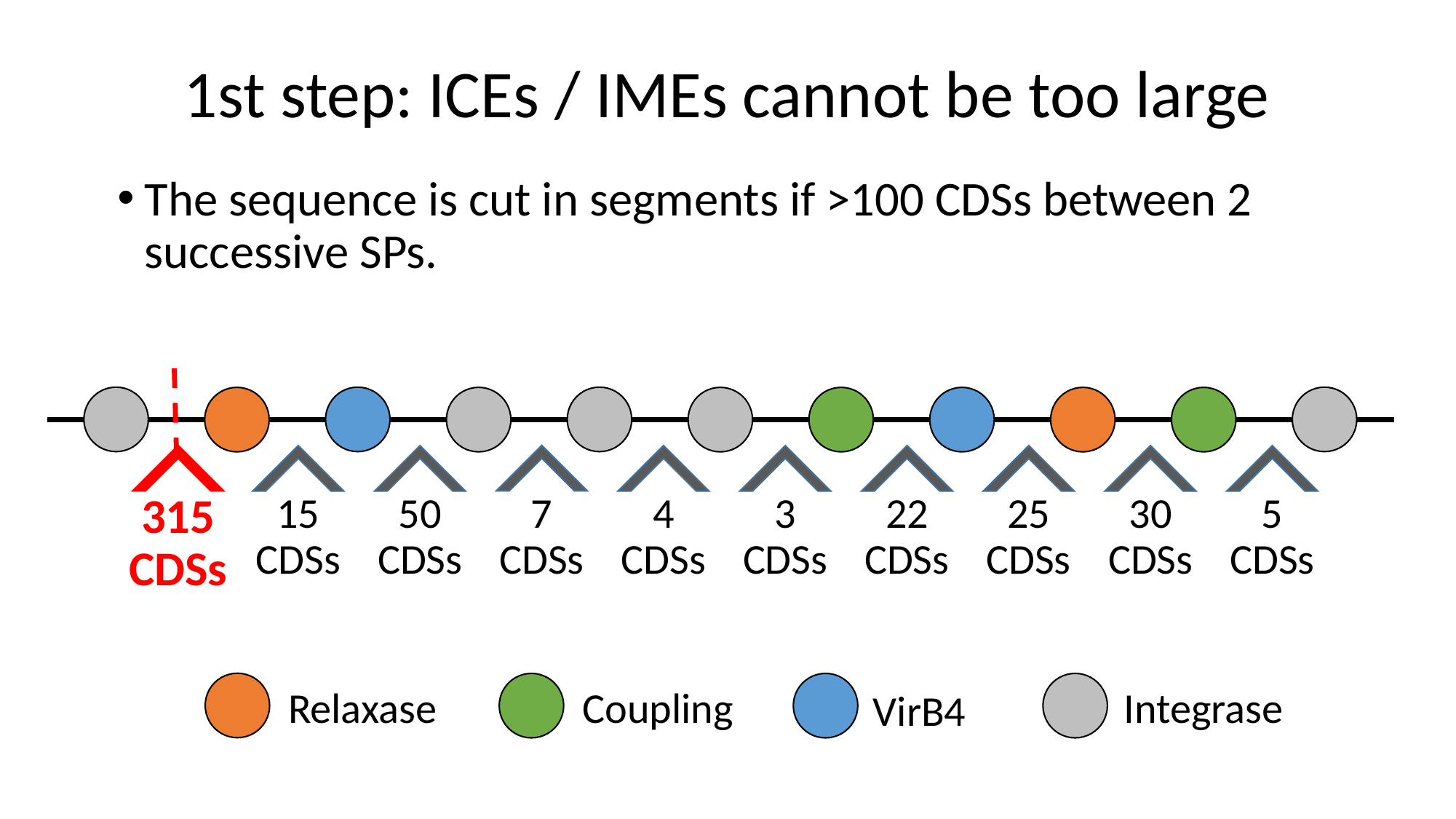

# 1st step: ICEs / IMEs cannot be too large
The sequence is cut in segments if >100 CDSs between 2 successive SPs.

315 CDSs
30 CDSs
5 CDSs
50 CDSs
7 CDSs
22 CDSs
25 CDSs
15 CDSs
4 CDSs
3 CDSs

Relaxase
Coupling
Integrase
VirB4